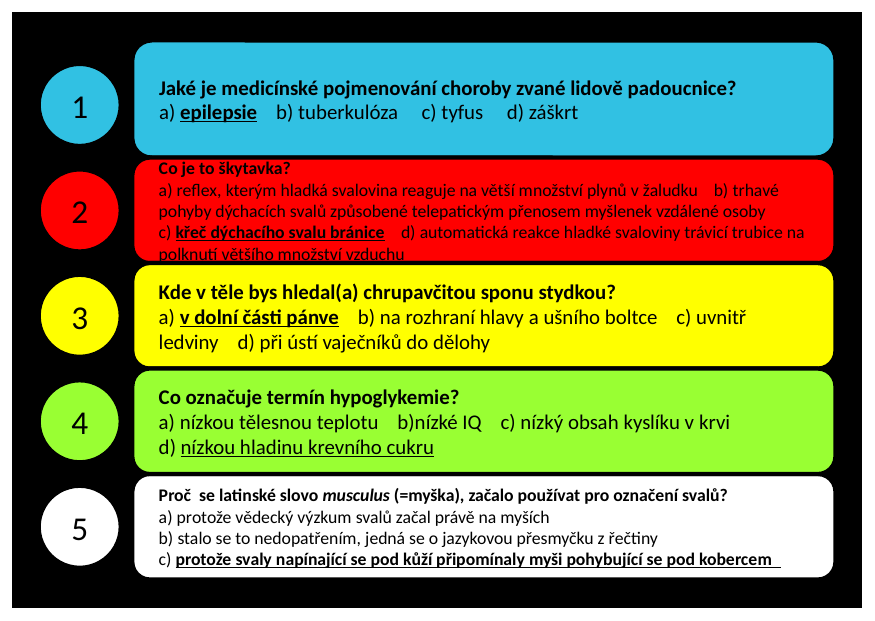

Jaké je medicínské pojmenování choroby zvané lidově padoucnice?
a) epilepsie    b) tuberkulóza     c) tyfus     d) záškrt
1
Co je to škytavka?
a) reflex, kterým hladká svalovina reaguje na větší množství plynů v žaludku    b) trhavé pohyby dýchacích svalů způsobené telepatickým přenosem myšlenek vzdálené osoby
c) křeč dýchacího svalu bránice    d) automatická reakce hladké svaloviny trávicí trubice na polknutí většího množství vzduchu
2
Kde v těle bys hledal(a) chrupavčitou sponu stydkou?
a) v dolní části pánve    b) na rozhraní hlavy a ušního boltce    c) uvnitř ledviny    d) při ústí vaječníků do dělohy
3
Co označuje termín hypoglykemie?
a) nízkou tělesnou teplotu    b)nízké IQ    c) nízký obsah kyslíku v krvi
d) nízkou hladinu krevního cukru
4
Proč  se latinské slovo musculus (=myška), začalo používat pro označení svalů?
a) protože vědecký výzkum svalů začal právě na myších
b) stalo se to nedopatřením, jedná se o jazykovou přesmyčku z řečtiny
c) protože svaly napínající se pod kůží připomínaly myši pohybující se pod kobercem
5